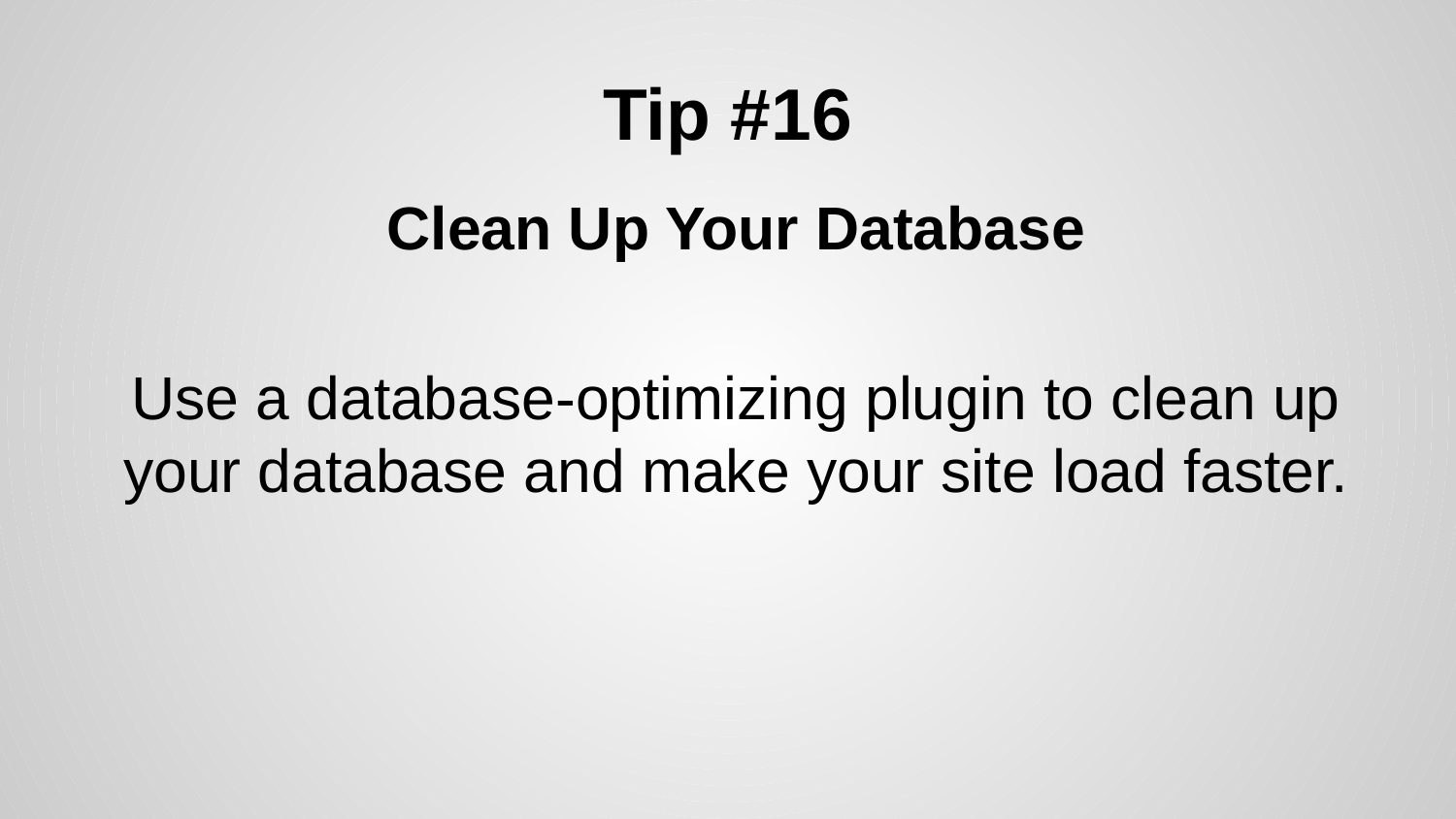

# Tip #16

Clean Up Your Database

Use a database-optimizing plugin to clean up your database and make your site load faster.